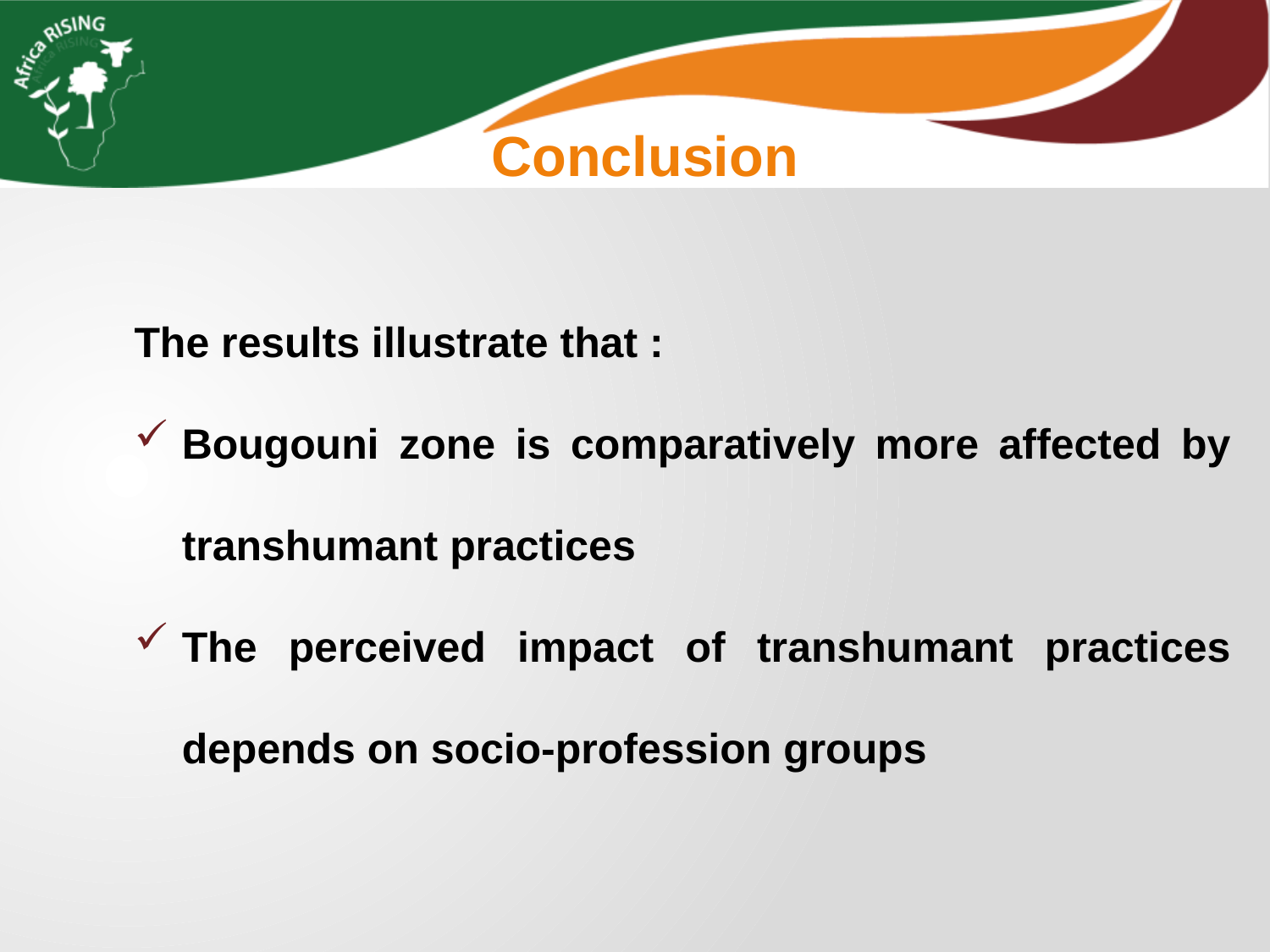

Conclusion
The results illustrate that :
Bougouni zone is comparatively more affected by transhumant practices
The perceived impact of transhumant practices depends on socio-profession groups